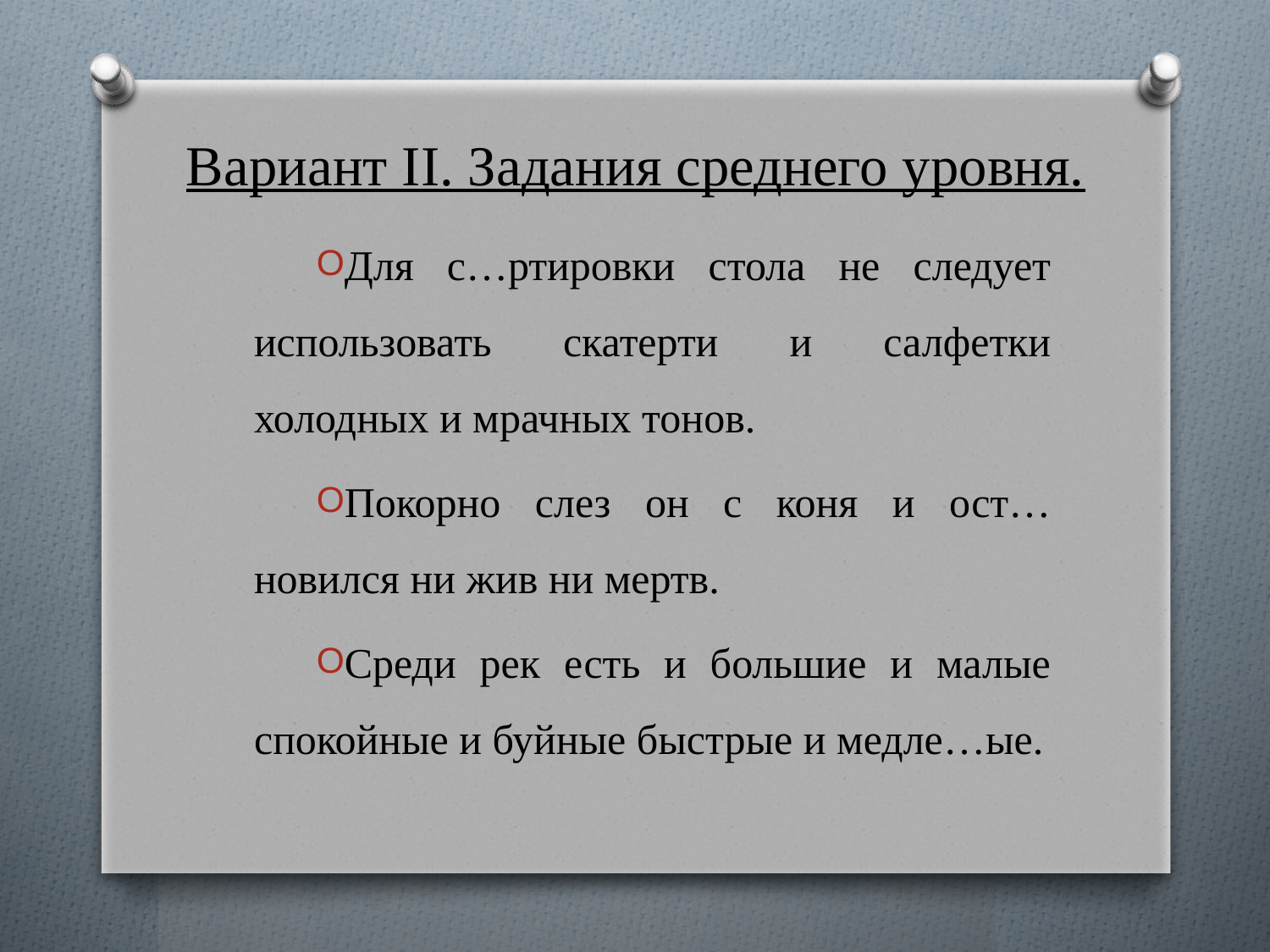

# Вариант II. Задания среднего уровня.
Для с…ртировки стола не следует использовать скатерти и салфетки холодных и мрачных тонов.
Покорно слез он с коня и ост…новился ни жив ни мертв.
Среди рек есть и большие и малые спокойные и буйные быстрые и медле…ые.